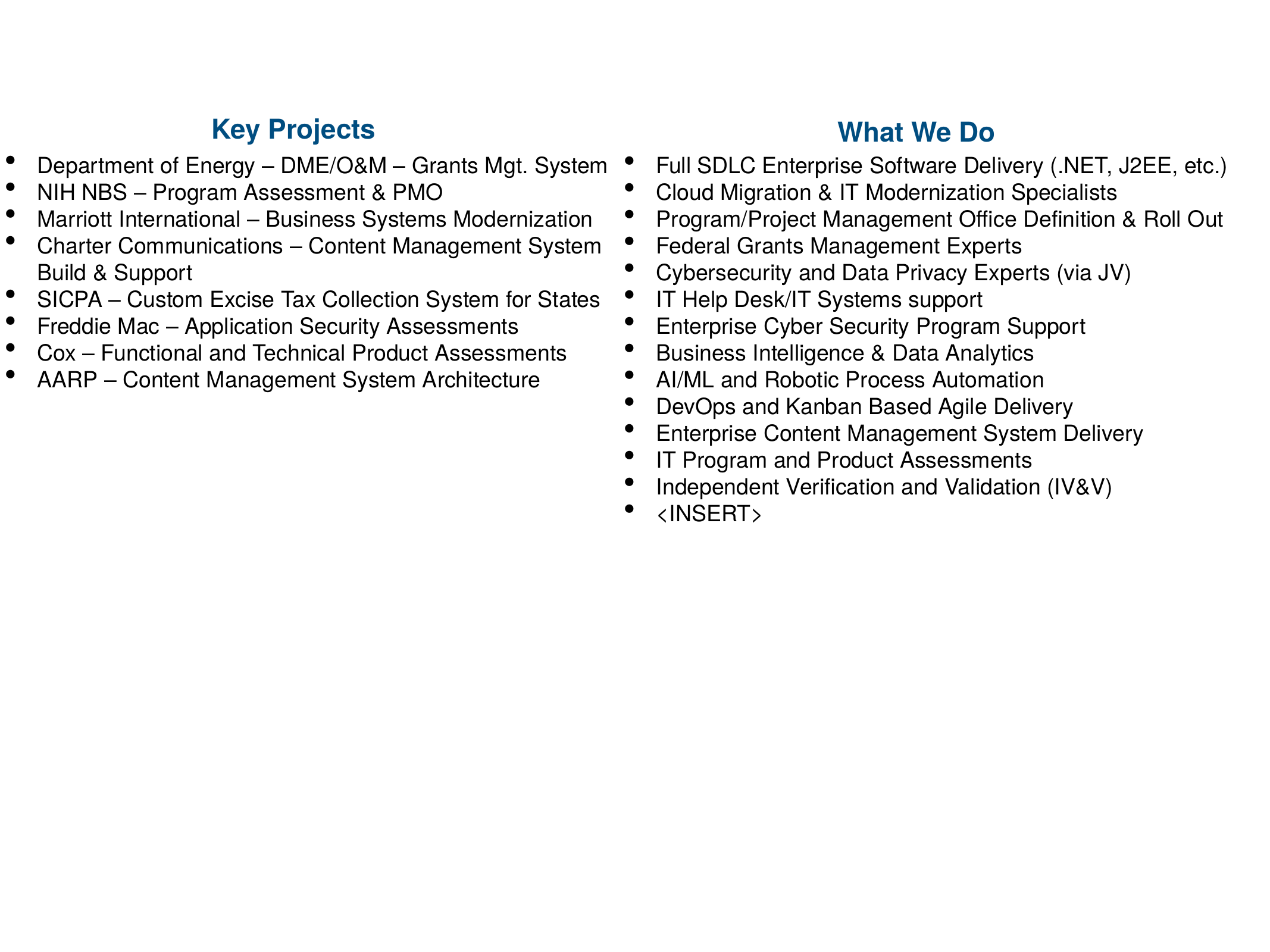

Key Projects
What We Do
Full SDLC Enterprise Software Delivery (.NET, J2EE, etc.)
Cloud Migration & IT Modernization Specialists
Program/Project Management Office Definition & Roll Out
Federal Grants Management Experts
Cybersecurity and Data Privacy Experts (via JV)
IT Help Desk/IT Systems support
Enterprise Cyber Security Program Support
Business Intelligence & Data Analytics
AI/ML and Robotic Process Automation
DevOps and Kanban Based Agile Delivery
Enterprise Content Management System Delivery
IT Program and Product Assessments
Independent Verification and Validation (IV&V)
<INSERT>

Department of Energy – DME/O&M – Grants Mgt. System
NIH NBS – Program Assessment & PMO
Marriott International – Business Systems Modernization
Charter Communications – Content Management System Build & Support
SICPA – Custom Excise Tax Collection System for States
Freddie Mac – Application Security Assessments
Cox – Functional and Technical Product Assessments
AARP – Content Management System Architecture